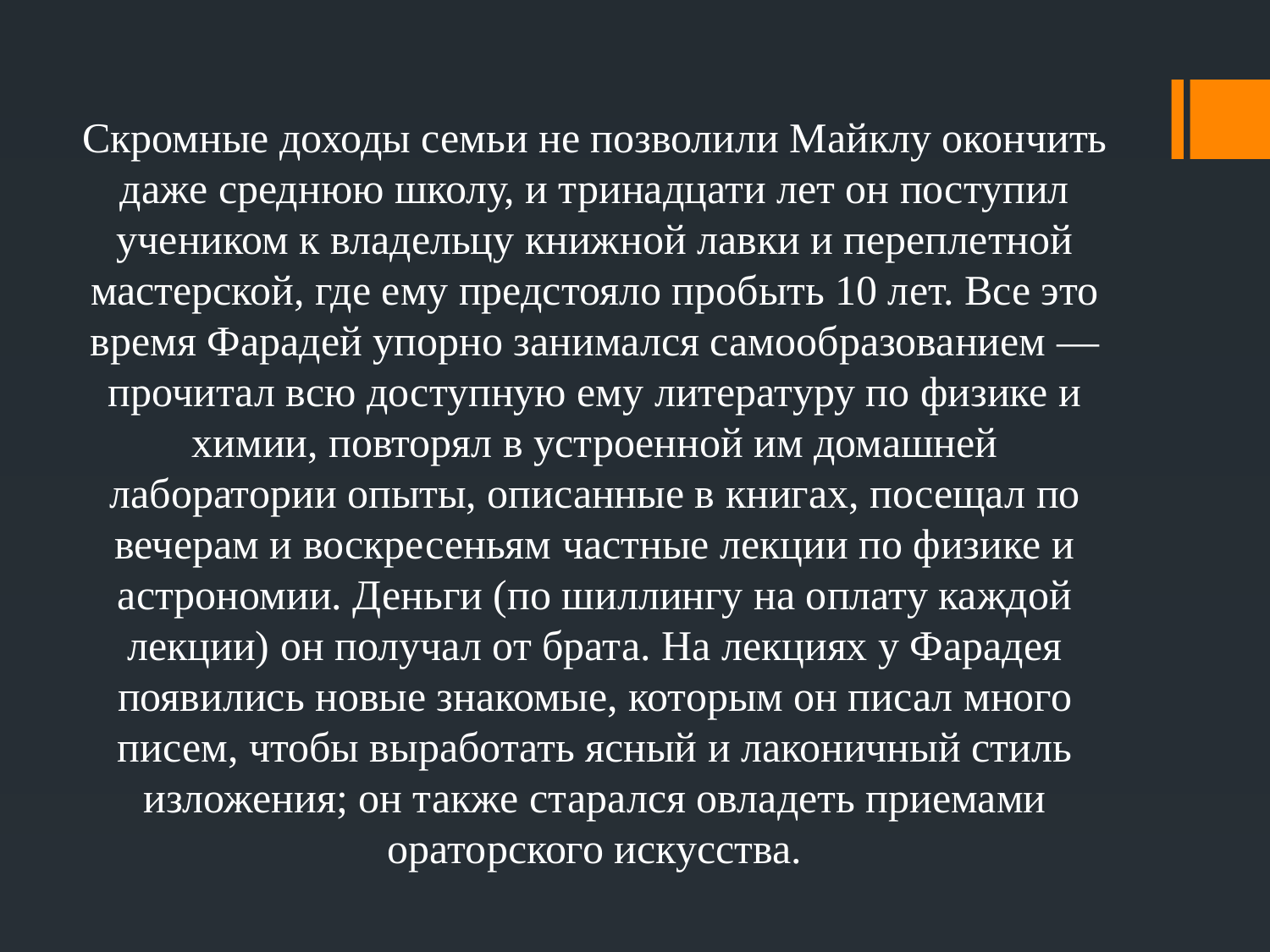

Скромные доходы семьи не позволили Майклу окончить даже среднюю школу, и тринадцати лет он поступил учеником к владельцу книжной лавки и переплетной мастерской, где ему предстояло пробыть 10 лет. Все это время Фарадей упорно занимался самообразованием — прочитал всю доступную ему литературу по физике и химии, повторял в устроенной им домашней лаборатории опыты, описанные в книгах, посещал по вечерам и воскресеньям частные лекции по физике и астрономии. Деньги (по шиллингу на оплату каждой лекции) он получал от брата. На лекциях у Фарадея появились новые знакомые, которым он писал много писем, чтобы выработать ясный и лаконичный стиль изложения; он также старался овладеть приемами ораторского искусства.